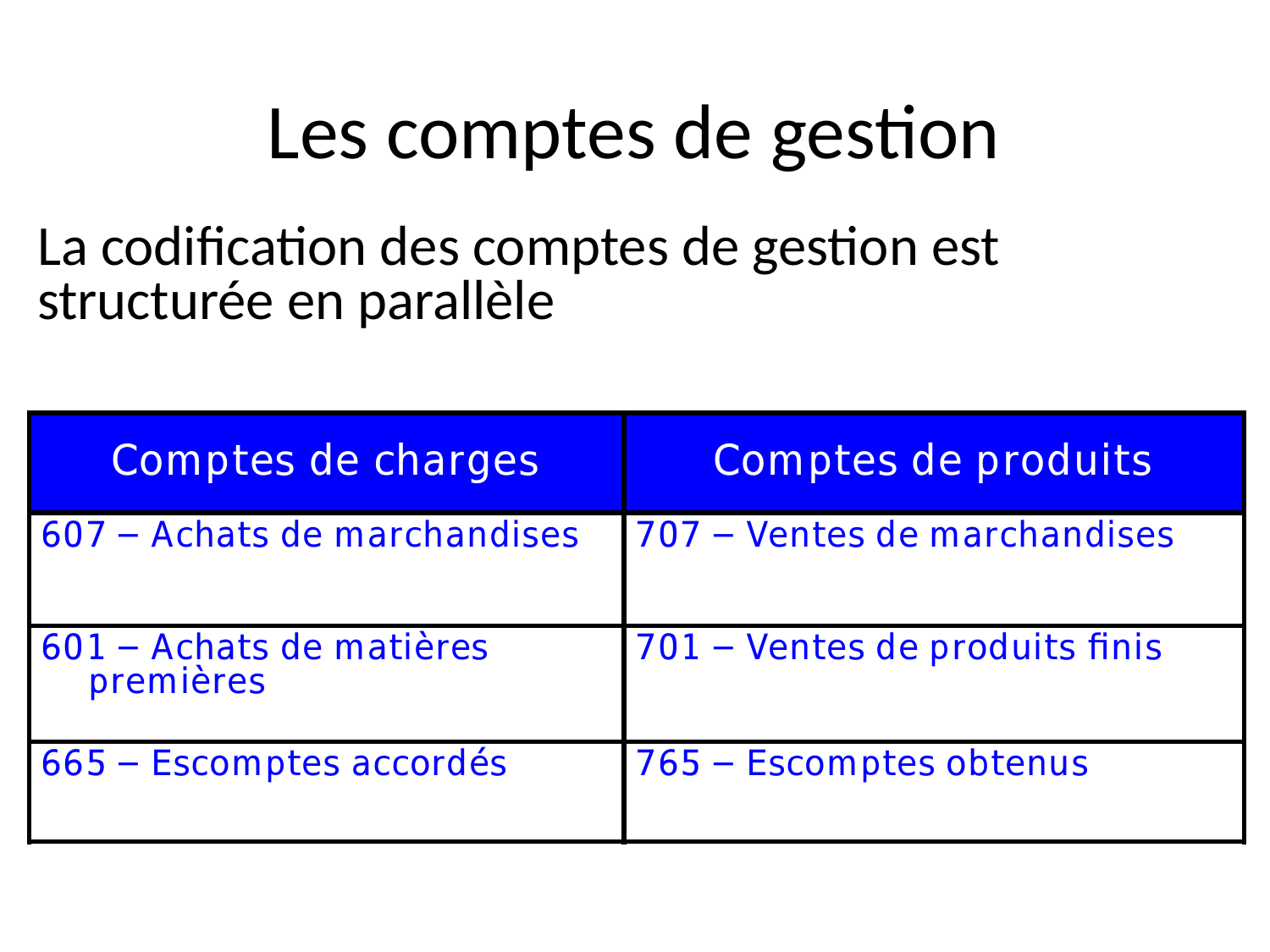

# Les comptes de gestion
La codification des comptes de gestion est structurée en parallèle
| Comptes de charges | Comptes de produits |
| --- | --- |
| 607 – Achats de marchandises | 707 – Ventes de marchandises |
| 601 – Achats de matières premières | 701 – Ventes de produits finis |
| 665 – Escomptes accordés | 765 – Escomptes obtenus |